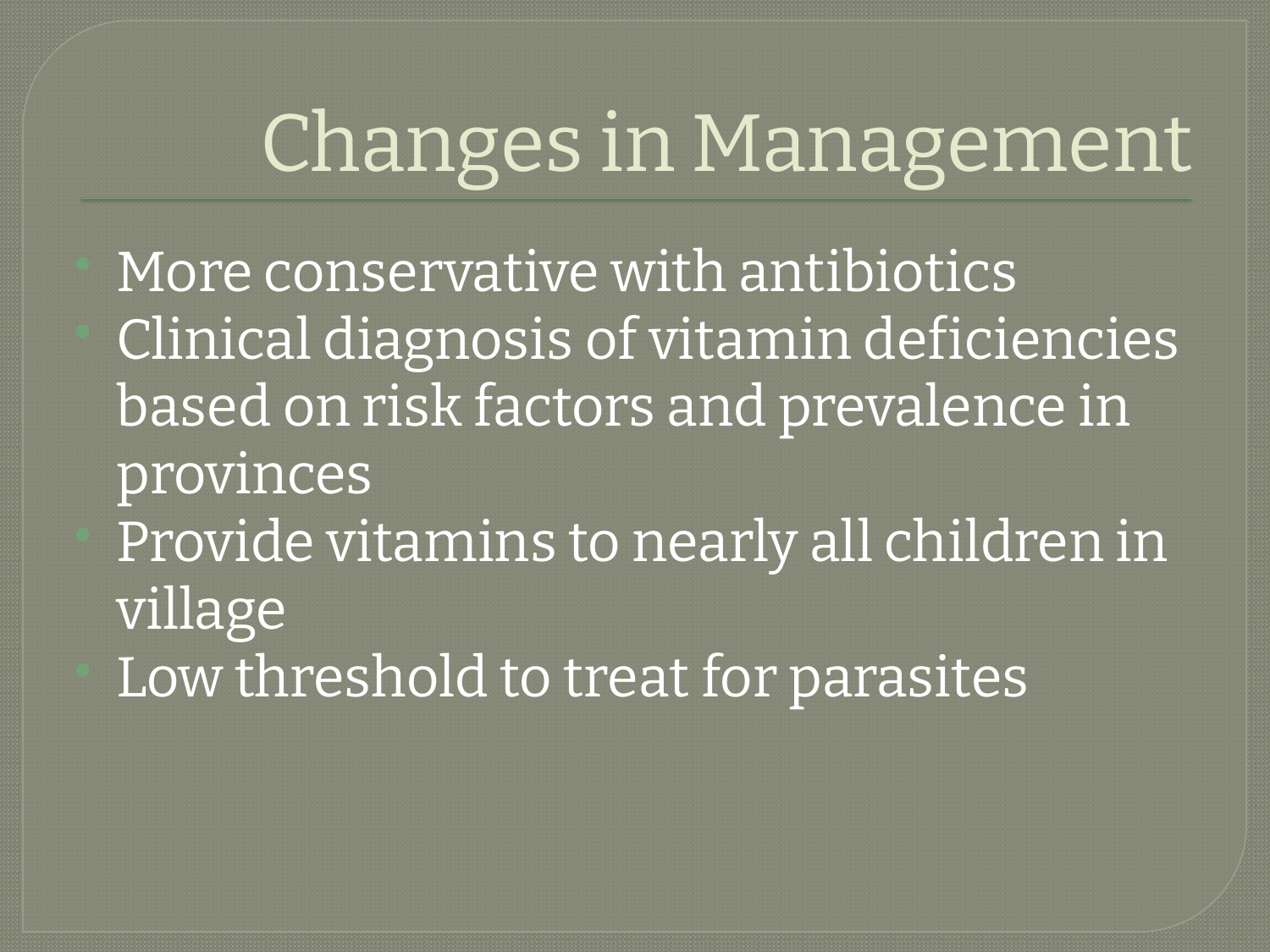

# Changes in Management
More conservative with antibiotics
Clinical diagnosis of vitamin deficiencies based on risk factors and prevalence in provinces
Provide vitamins to nearly all children in village
Low threshold to treat for parasites